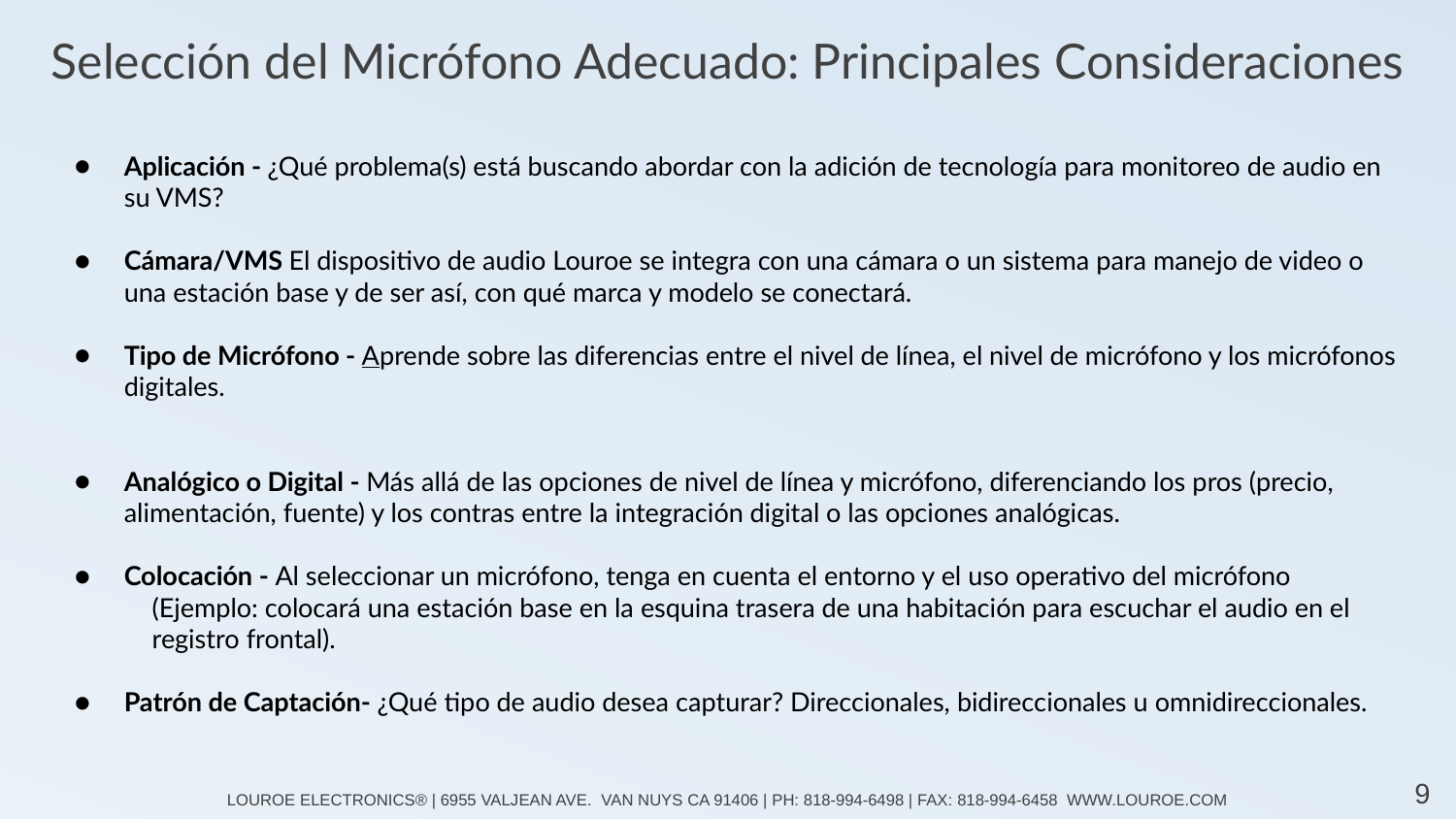

Selección del Micrófono Adecuado: Principales Consideraciones

Aplicación - ¿Qué problema(s) está buscando abordar con la adición de tecnología para monitoreo de audio en su VMS?

Cámara/VMS El dispositivo de audio Louroe se integra con una cámara o un sistema para manejo de video o una estación base y de ser así, con qué marca y modelo se conectará.

Tipo de Micrófono - Aprende sobre las diferencias entre el nivel de línea, el nivel de micrófono y los micrófonos digitales.

Analógico o Digital - Más allá de las opciones de nivel de línea y micrófono, diferenciando los pros (precio, alimentación, fuente) y los contras entre la integración digital o las opciones analógicas.

Colocación - Al seleccionar un micrófono, tenga en cuenta el entorno y el uso operativo del micrófono
(Ejemplo: colocará una estación base en la esquina trasera de una habitación para escuchar el audio en el registro frontal).

Patrón de Captación- ¿Qué tipo de audio desea capturar? Direccionales, bidireccionales u omnidireccionales.

9
LOUROE ELECTRONICS® | 6955 VALJEAN AVE.  VAN NUYS CA 91406 | PH: 818-994-6498 | FAX: 818-994-6458  WWW.LOUROE.COM